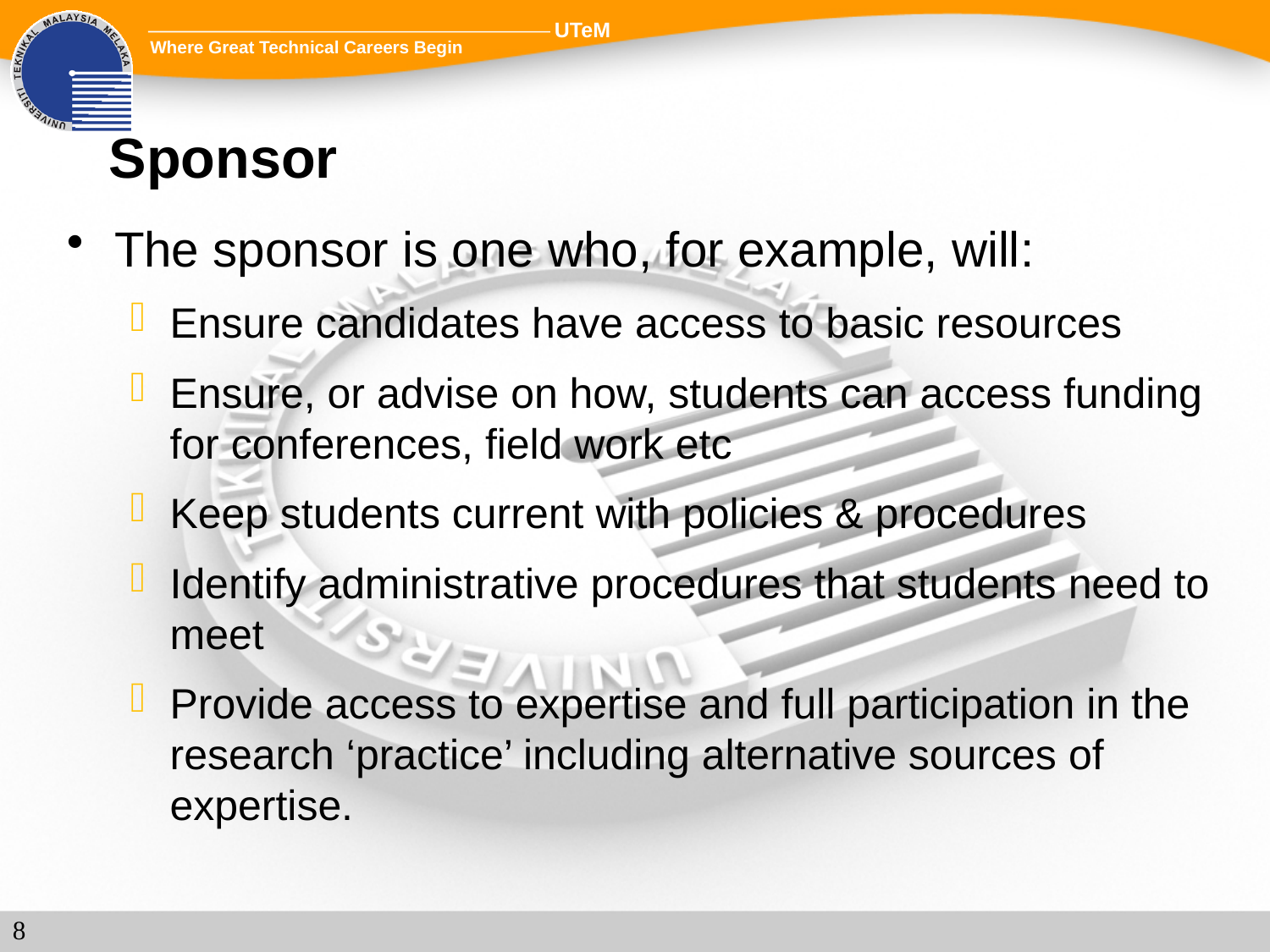

# Sponsor
The sponsor is one who, for example, will:
Ensure candidates have access to basic resources
Ensure, or advise on how, students can access funding for conferences, field work etc
Keep students current with policies & procedures
Identify administrative procedures that students need to meet
Provide access to expertise and full participation in the research ‘practice’ including alternative sources of expertise.